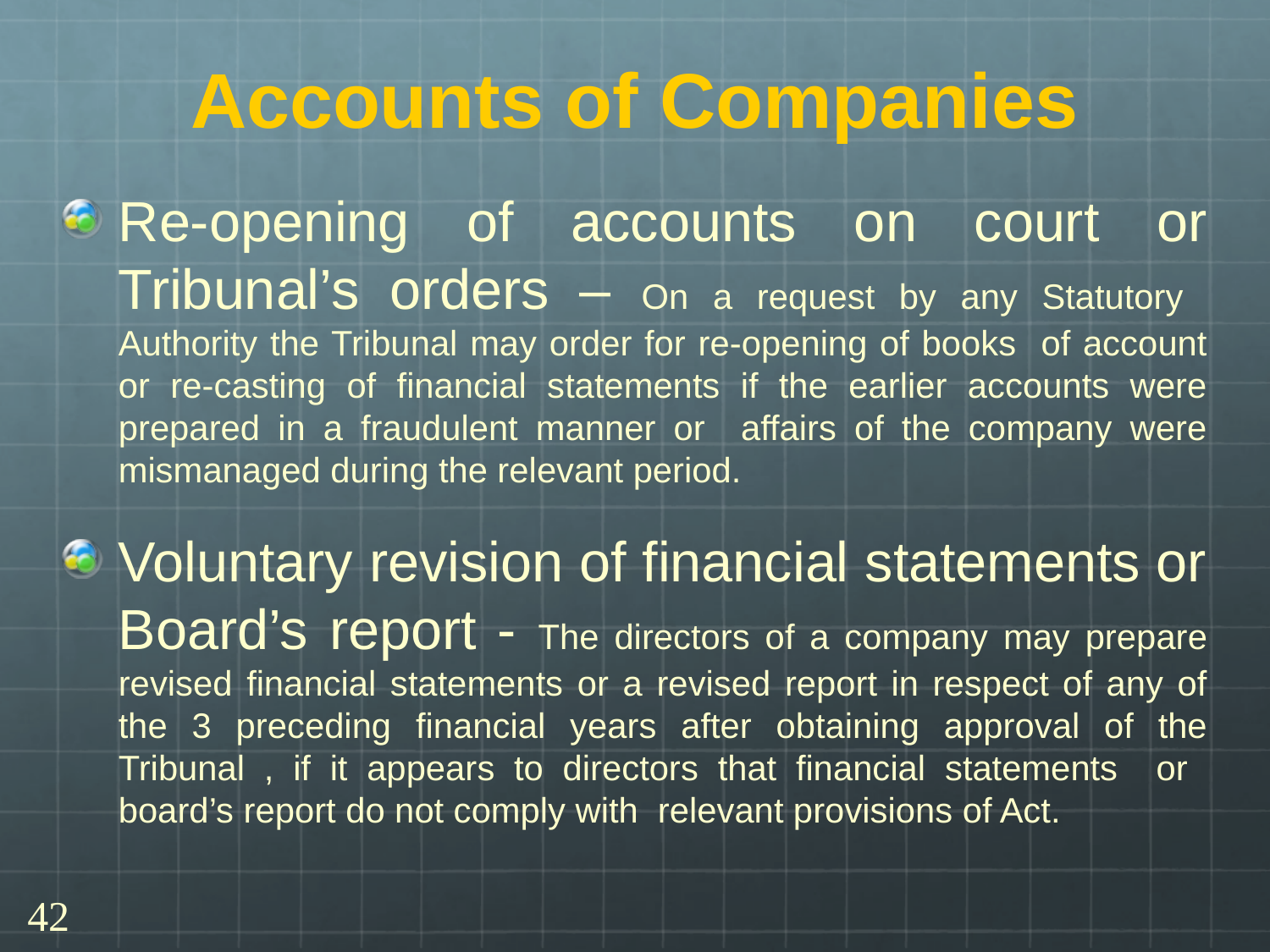

# Accounts of Companies
Re-opening of accounts on court or Tribunal’s orders – On a request by any Statutory  Authority the Tribunal may order for re-opening of books  of account or re-casting of financial statements if the earlier accounts were prepared in a fraudulent manner or  affairs of the company were mismanaged during the relevant period.
Voluntary revision of financial statements or Board’s report - The directors of a company may prepare revised financial statements or a revised report in respect of any of the 3 preceding financial years after obtaining approval of the Tribunal , if it appears to directors that financial statements  or  board’s report do not comply with  relevant provisions of Act.
42